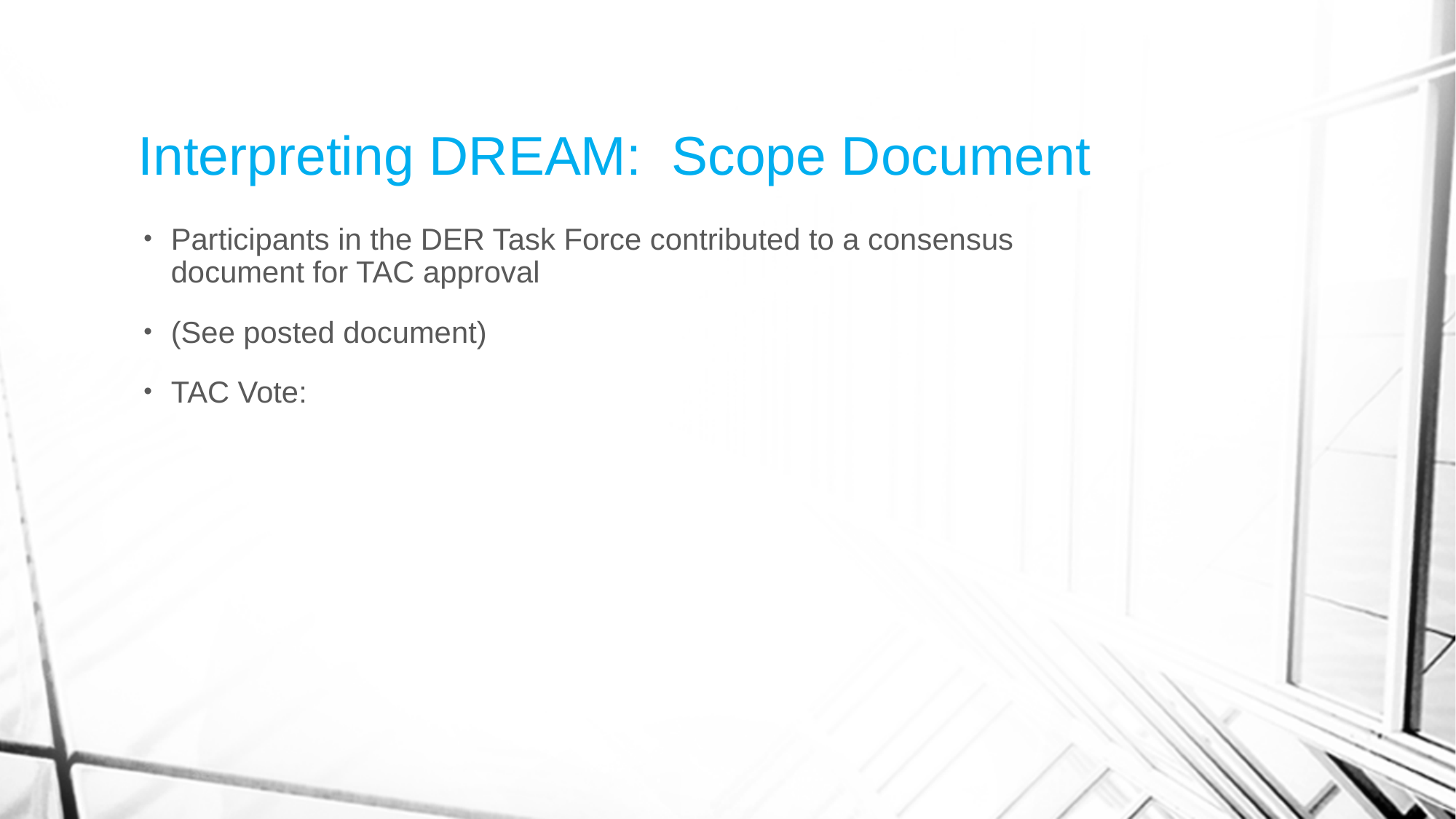

# Interpreting DREAM:  Scope Document
Participants in the DER Task Force contributed to a consensus document for TAC approval
(See posted document)
TAC Vote: